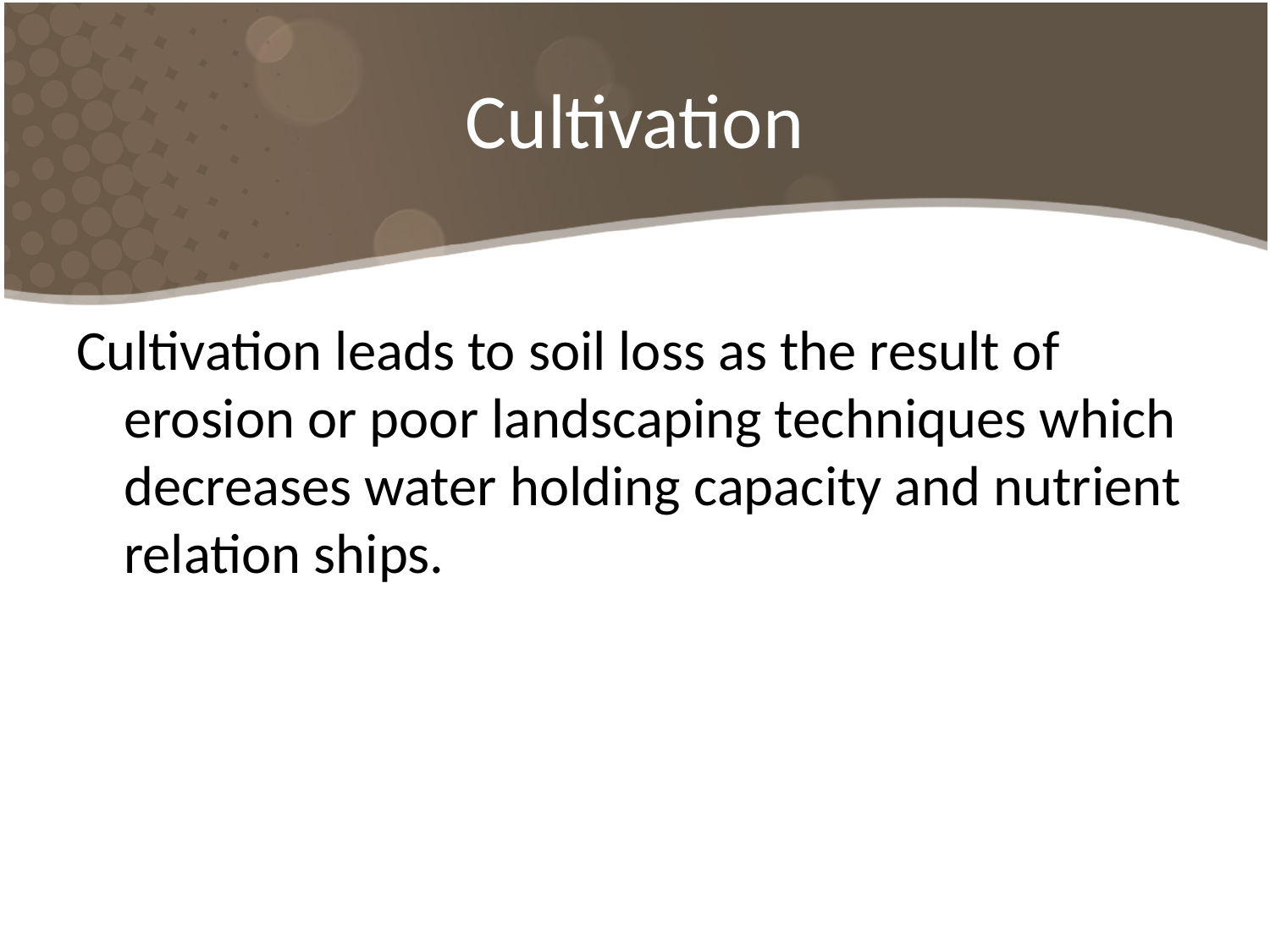

# Cultivation
Cultivation leads to soil loss as the result of erosion or poor landscaping techniques which decreases water holding capacity and nutrient relation ships.